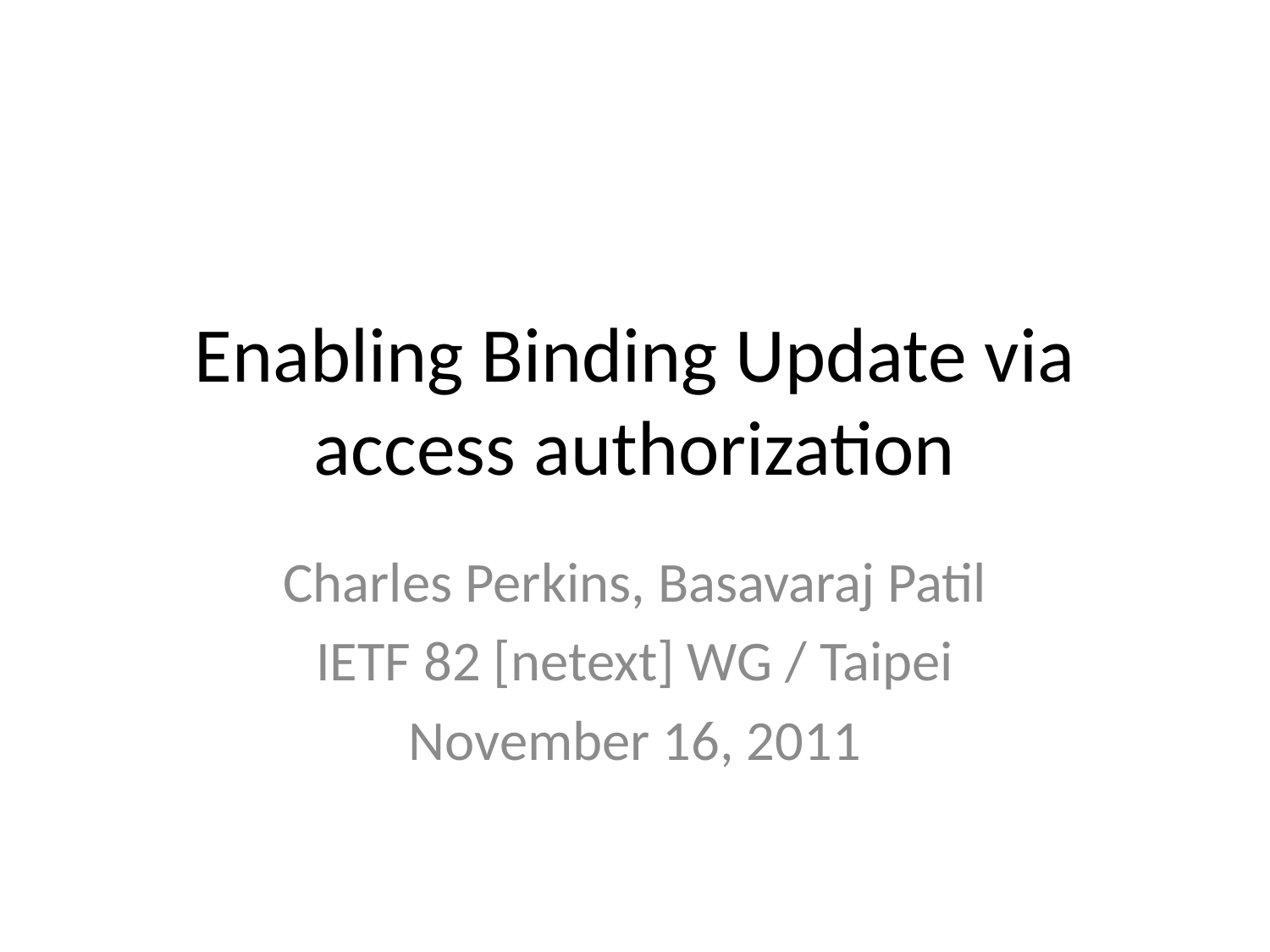

# Enabling Binding Update via access authorization
Charles Perkins, Basavaraj Patil
IETF 82 [netext] WG / Taipei
November 16, 2011